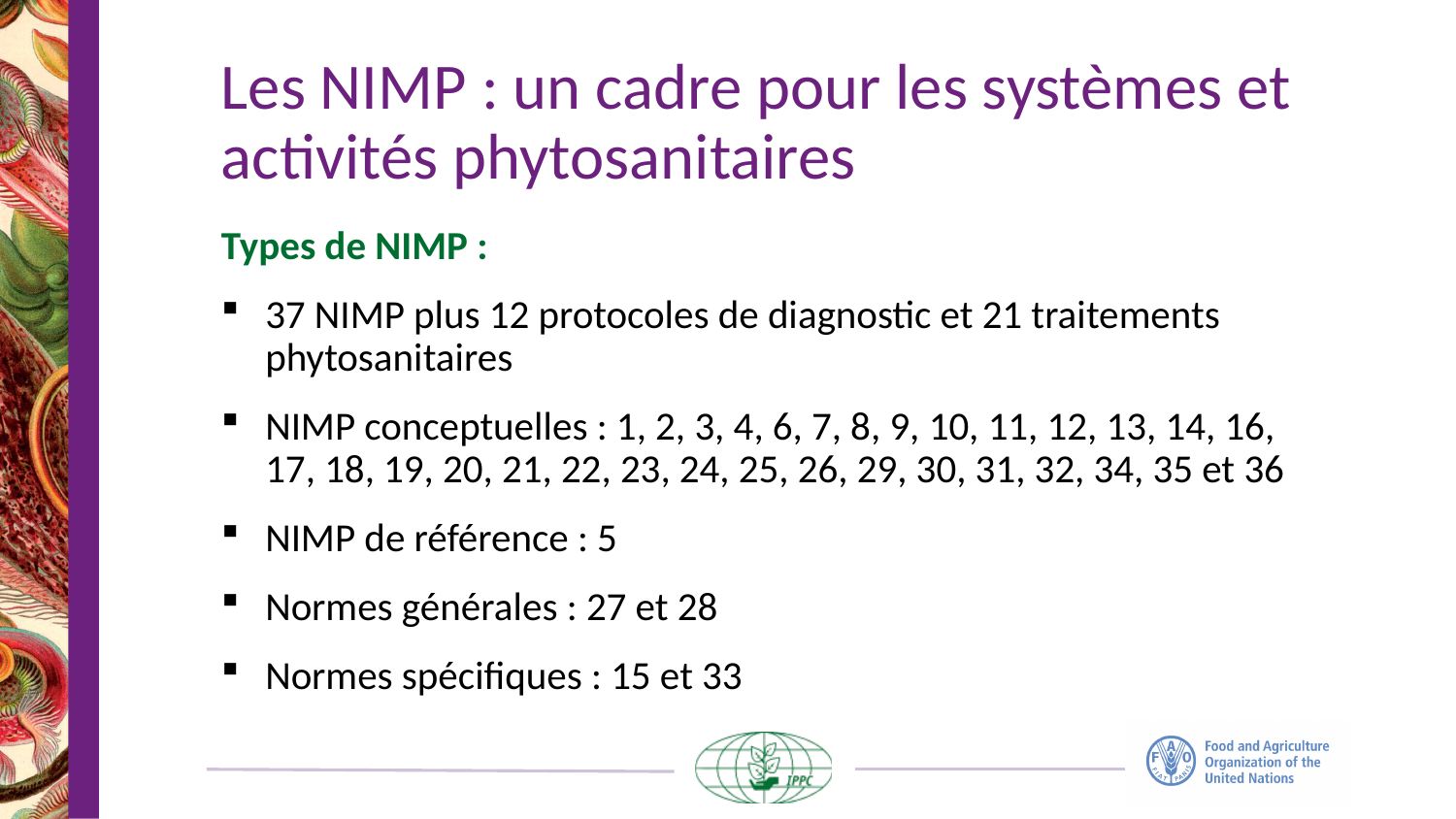

# Les NIMP : un cadre pour les systèmes et activités phytosanitaires
Types de NIMP :
37 NIMP plus 12 protocoles de diagnostic et 21 traitements phytosanitaires
NIMP conceptuelles : 1, 2, 3, 4, 6, 7, 8, 9, 10, 11, 12, 13, 14, 16, 17, 18, 19, 20, 21, 22, 23, 24, 25, 26, 29, 30, 31, 32, 34, 35 et 36
NIMP de référence : 5
Normes générales : 27 et 28
Normes spécifiques : 15 et 33